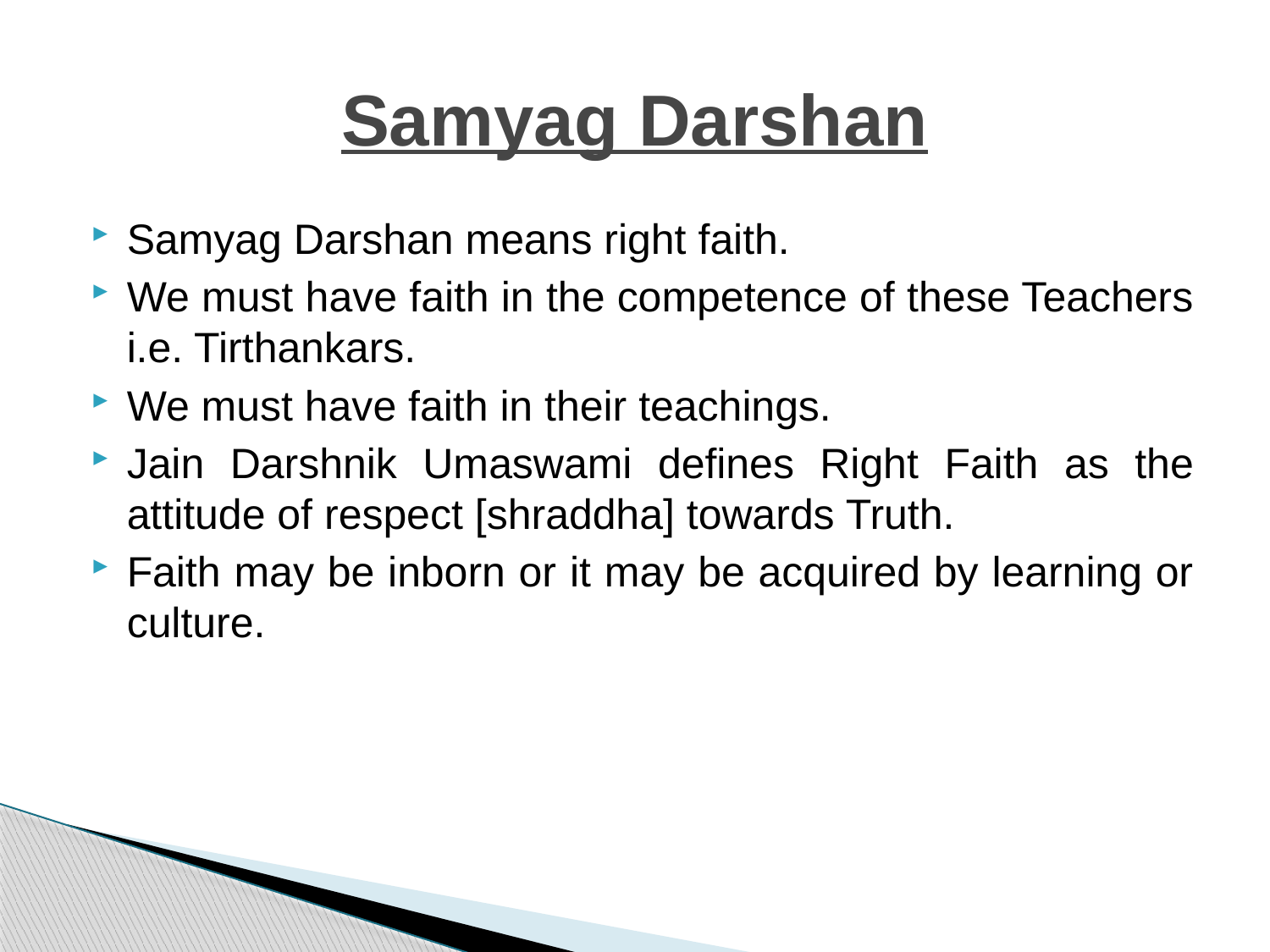

# Samyag Darshan
Samyag Darshan means right faith.
We must have faith in the competence of these Teachers i.e. Tirthankars.
We must have faith in their teachings.
Jain Darshnik Umaswami defines Right Faith as the attitude of respect [shraddha] towards Truth.
Faith may be inborn or it may be acquired by learning or culture.